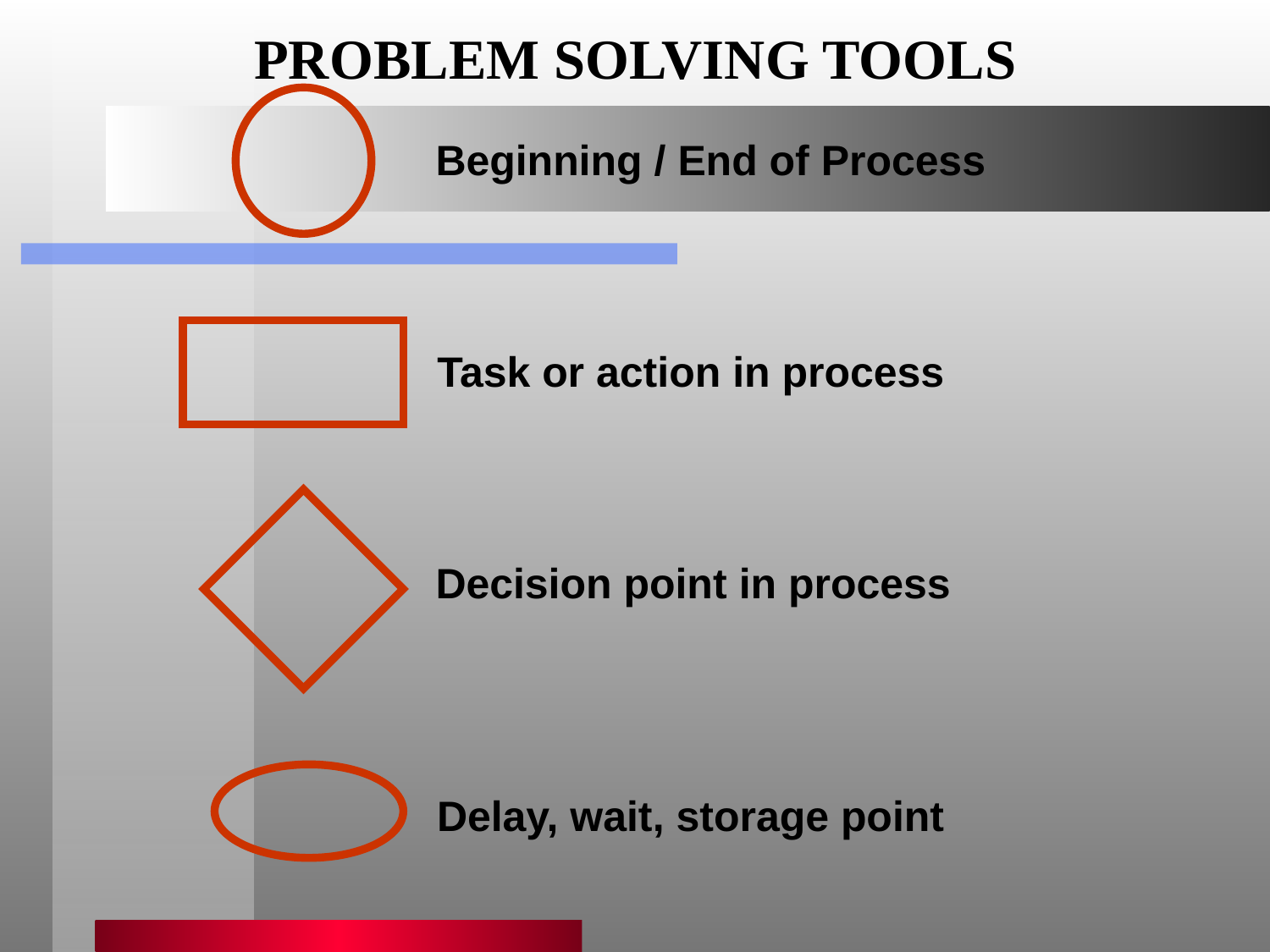

PROBLEM SOLVING TOOLS

Beginning / End of Process

Task or action in process

Decision point in process

Delay, wait, storage point